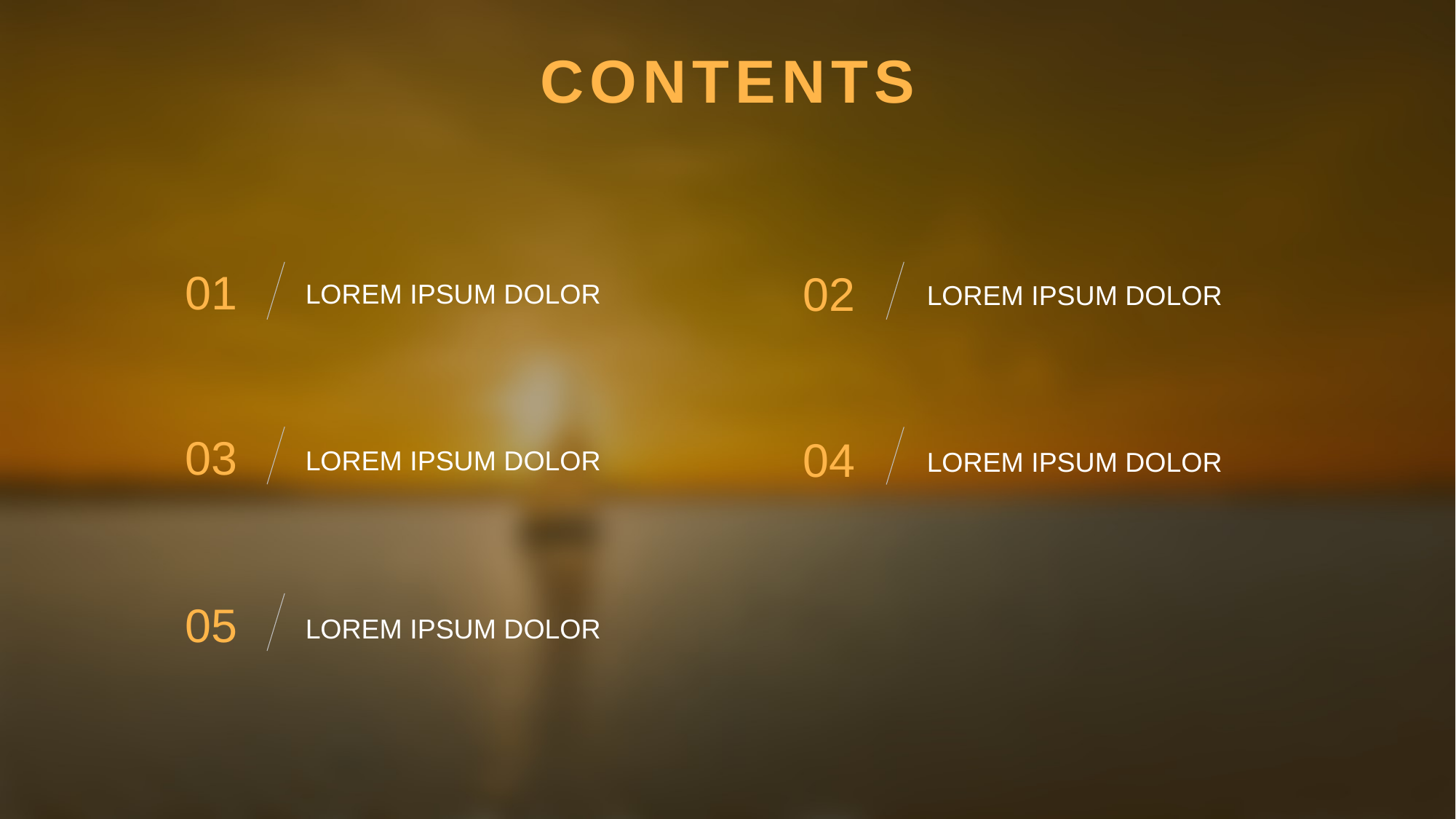

CONTENTS
LOREM IPSUM DOLOR
LOREM IPSUM DOLOR
01
02
LOREM IPSUM DOLOR
03
LOREM IPSUM DOLOR
04
LOREM IPSUM DOLOR
05